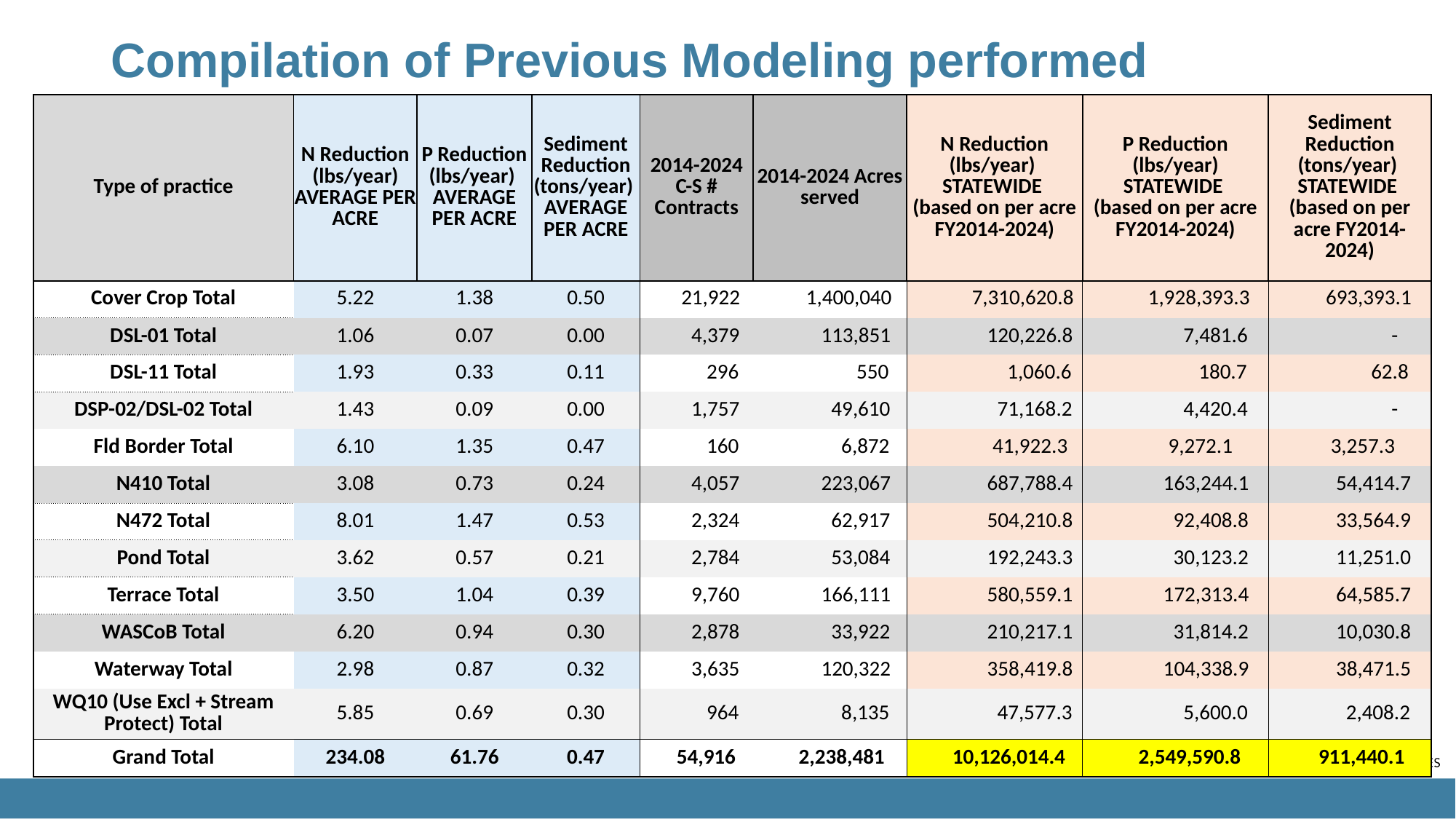

# Compilation of Previous Modeling performed
| Type of practice | N Reduction (lbs/year) AVERAGE PER ACRE | P Reduction (lbs/year) AVERAGE PER ACRE | Sediment Reduction (tons/year) AVERAGE PER ACRE | 2014-2024 C-S # Contracts | 2014-2024 Acres served | N Reduction (lbs/year) STATEWIDE (based on per acre FY2014-2024) | P Reduction (lbs/year) STATEWIDE (based on per acre FY2014-2024) | Sediment Reduction (tons/year) STATEWIDE (based on per acre FY2014-2024) |
| --- | --- | --- | --- | --- | --- | --- | --- | --- |
| Cover Crop Total | 5.22 | 1.38 | 0.50 | 21,922 | 1,400,040 | 7,310,620.8 | 1,928,393.3 | 693,393.1 |
| DSL-01 Total | 1.06 | 0.07 | 0.00 | 4,379 | 113,851 | 120,226.8 | 7,481.6 | - |
| DSL-11 Total | 1.93 | 0.33 | 0.11 | 296 | 550 | 1,060.6 | 180.7 | 62.8 |
| DSP-02/DSL-02 Total | 1.43 | 0.09 | 0.00 | 1,757 | 49,610 | 71,168.2 | 4,420.4 | - |
| Fld Border Total | 6.10 | 1.35 | 0.47 | 160 | 6,872 | 41,922.3 | 9,272.1 | 3,257.3 |
| N410 Total | 3.08 | 0.73 | 0.24 | 4,057 | 223,067 | 687,788.4 | 163,244.1 | 54,414.7 |
| N472 Total | 8.01 | 1.47 | 0.53 | 2,324 | 62,917 | 504,210.8 | 92,408.8 | 33,564.9 |
| Pond Total | 3.62 | 0.57 | 0.21 | 2,784 | 53,084 | 192,243.3 | 30,123.2 | 11,251.0 |
| Terrace Total | 3.50 | 1.04 | 0.39 | 9,760 | 166,111 | 580,559.1 | 172,313.4 | 64,585.7 |
| WASCoB Total | 6.20 | 0.94 | 0.30 | 2,878 | 33,922 | 210,217.1 | 31,814.2 | 10,030.8 |
| Waterway Total | 2.98 | 0.87 | 0.32 | 3,635 | 120,322 | 358,419.8 | 104,338.9 | 38,471.5 |
| WQ10 (Use Excl + Stream Protect) Total | 5.85 | 0.69 | 0.30 | 964 | 8,135 | 47,577.3 | 5,600.0 | 2,408.2 |
| Grand Total | 234.08 | 61.76 | 0.47 | 54,916 | 2,238,481 | 10,126,014.4 | 2,549,590.8 | 911,440.1 |